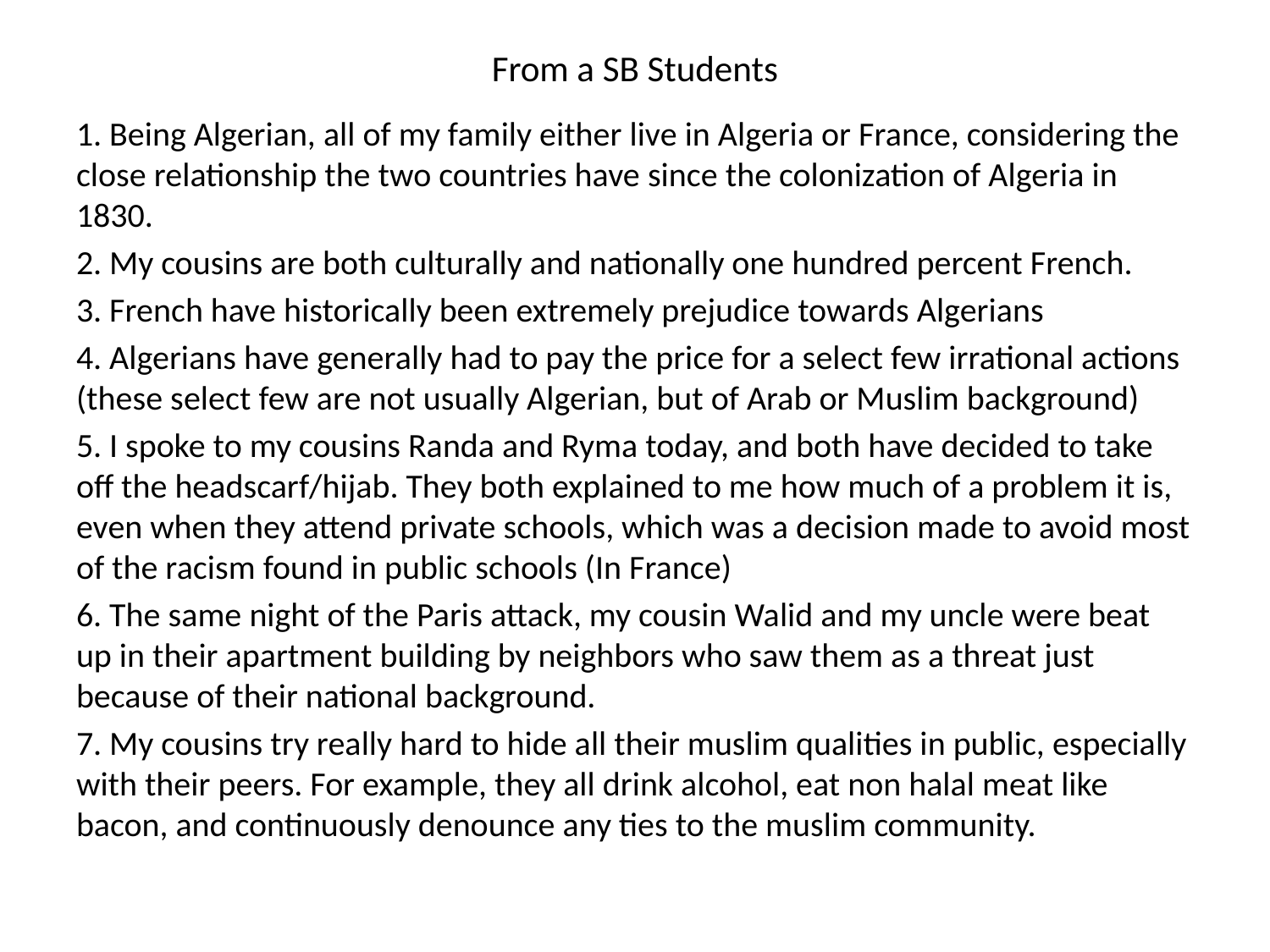

# From a SB Students
1. Being Algerian, all of my family either live in Algeria or France, considering the close relationship the two countries have since the colonization of Algeria in 1830.
2. My cousins are both culturally and nationally one hundred percent French.
3. French have historically been extremely prejudice towards Algerians
4. Algerians have generally had to pay the price for a select few irrational actions (these select few are not usually Algerian, but of Arab or Muslim background)
5. I spoke to my cousins Randa and Ryma today, and both have decided to take off the headscarf/hijab. They both explained to me how much of a problem it is, even when they attend private schools, which was a decision made to avoid most of the racism found in public schools (In France)
6. The same night of the Paris attack, my cousin Walid and my uncle were beat up in their apartment building by neighbors who saw them as a threat just because of their national background.
7. My cousins try really hard to hide all their muslim qualities in public, especially with their peers. For example, they all drink alcohol, eat non halal meat like bacon, and continuously denounce any ties to the muslim community.